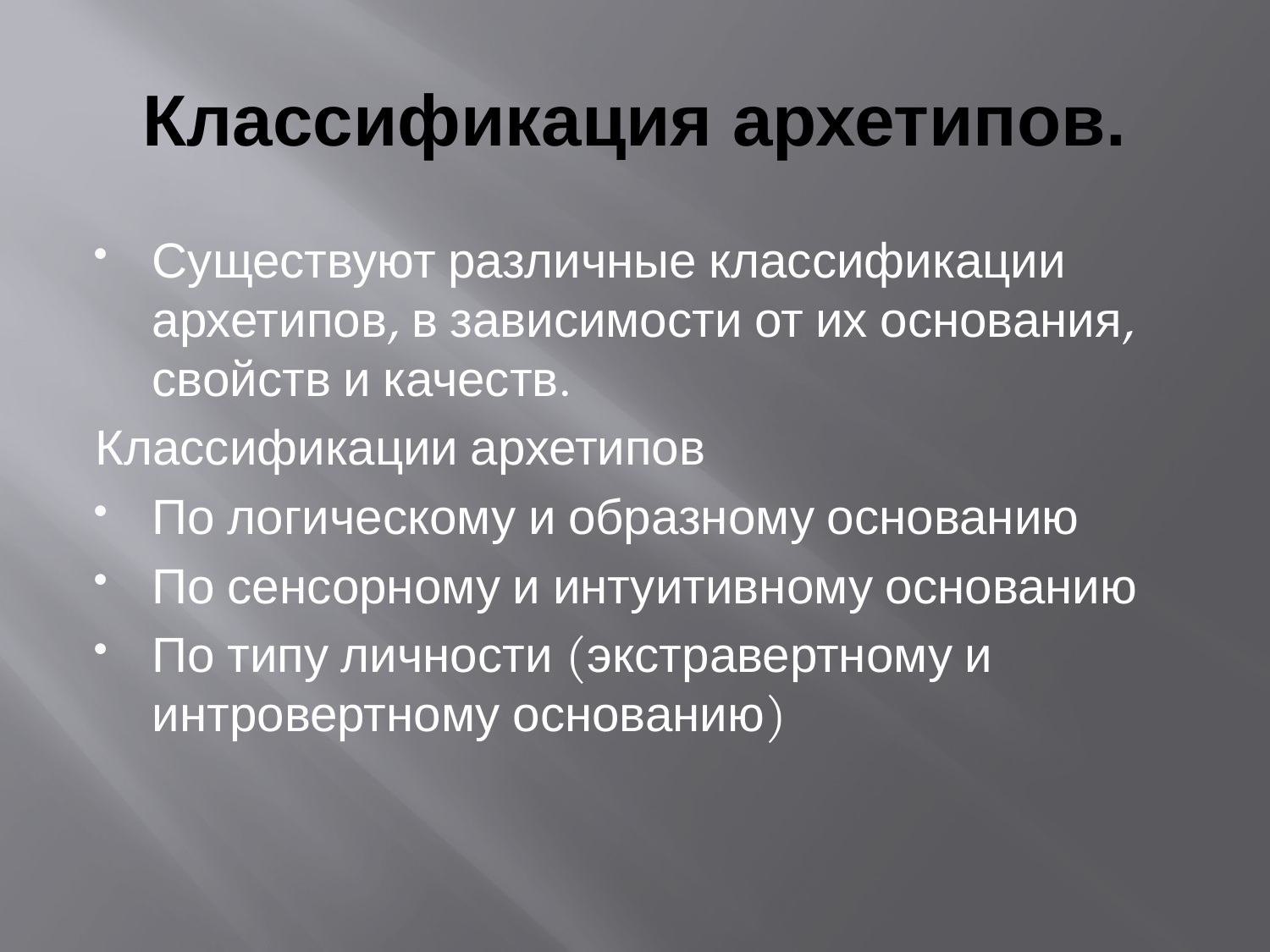

# Классификация архетипов.
Существуют различные классификации архетипов, в зависимости от их основания, свойств и качеств.
Классификации архетипов
По логическому и образному основанию
По сенсорному и интуитивному основанию
По типу личности (экстравертному и интровертному основанию)